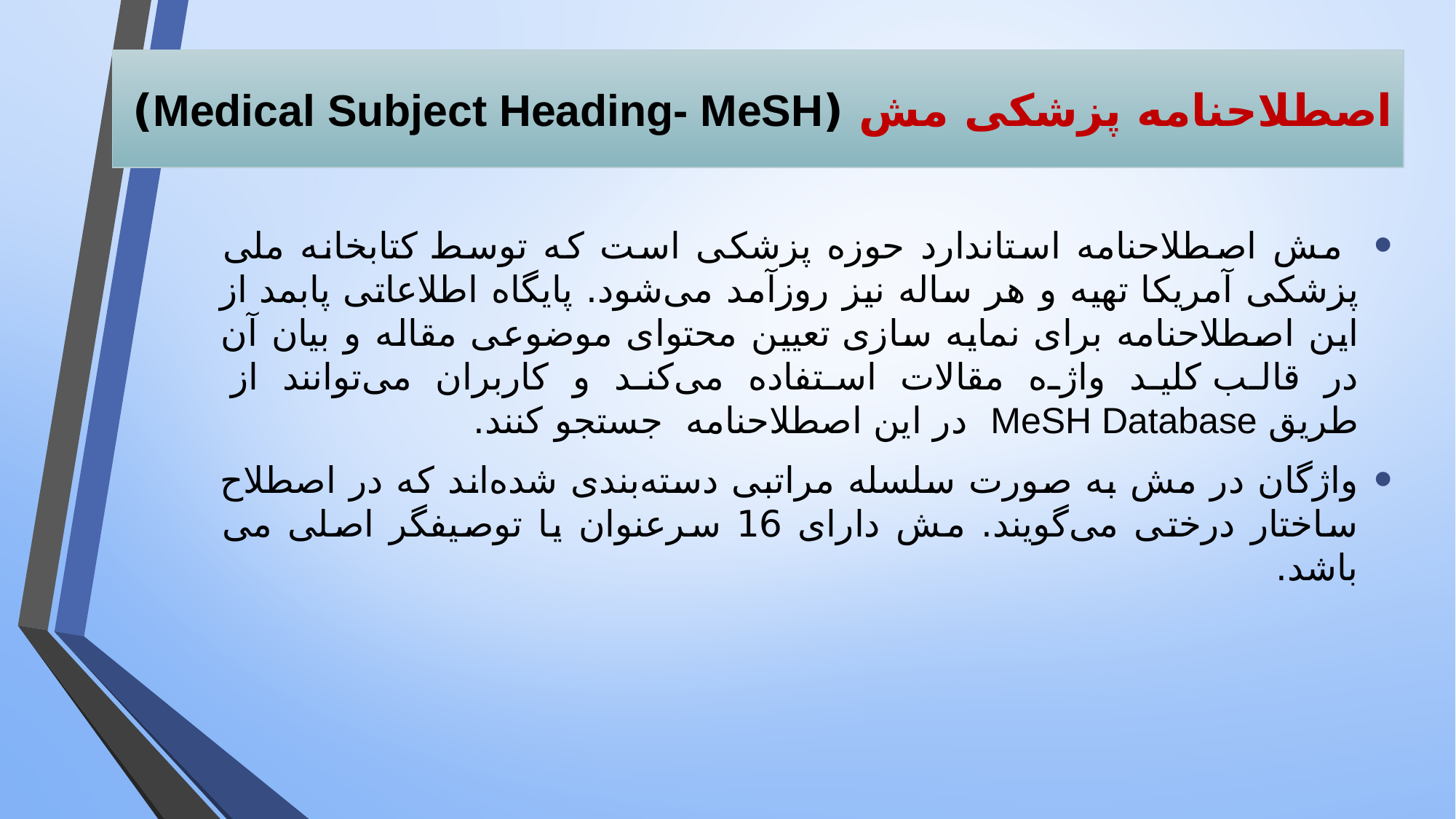

# اصطلاحنامه پزشکی مش (Medical Subject Heading- MeSH)
 مش اصطلاحنامه استاندارد حوزه پزشکی است که توسط کتابخانه ملی پزشکی آمریکا تهیه و هر ساله نیز روزآمد می‌شود. پایگاه اطلاعاتی پابمد از این اصطلاحنامه برای نمایه سازی تعیین محتوای موضوعی مقاله و بیان آن در قالب کلید واژه مقالات استفاده می‌کند و کاربران می‌توانند از طریق MeSH Database  در این اصطلاحنامه  جستجو کنند.
واژگان در مش به صورت سلسله مراتبی دسته‌بندی شده‌اند که در اصطلاح ساختار درختی می‌گویند. مش دارای 16 سرعنوان یا توصیفگر اصلی می باشد.